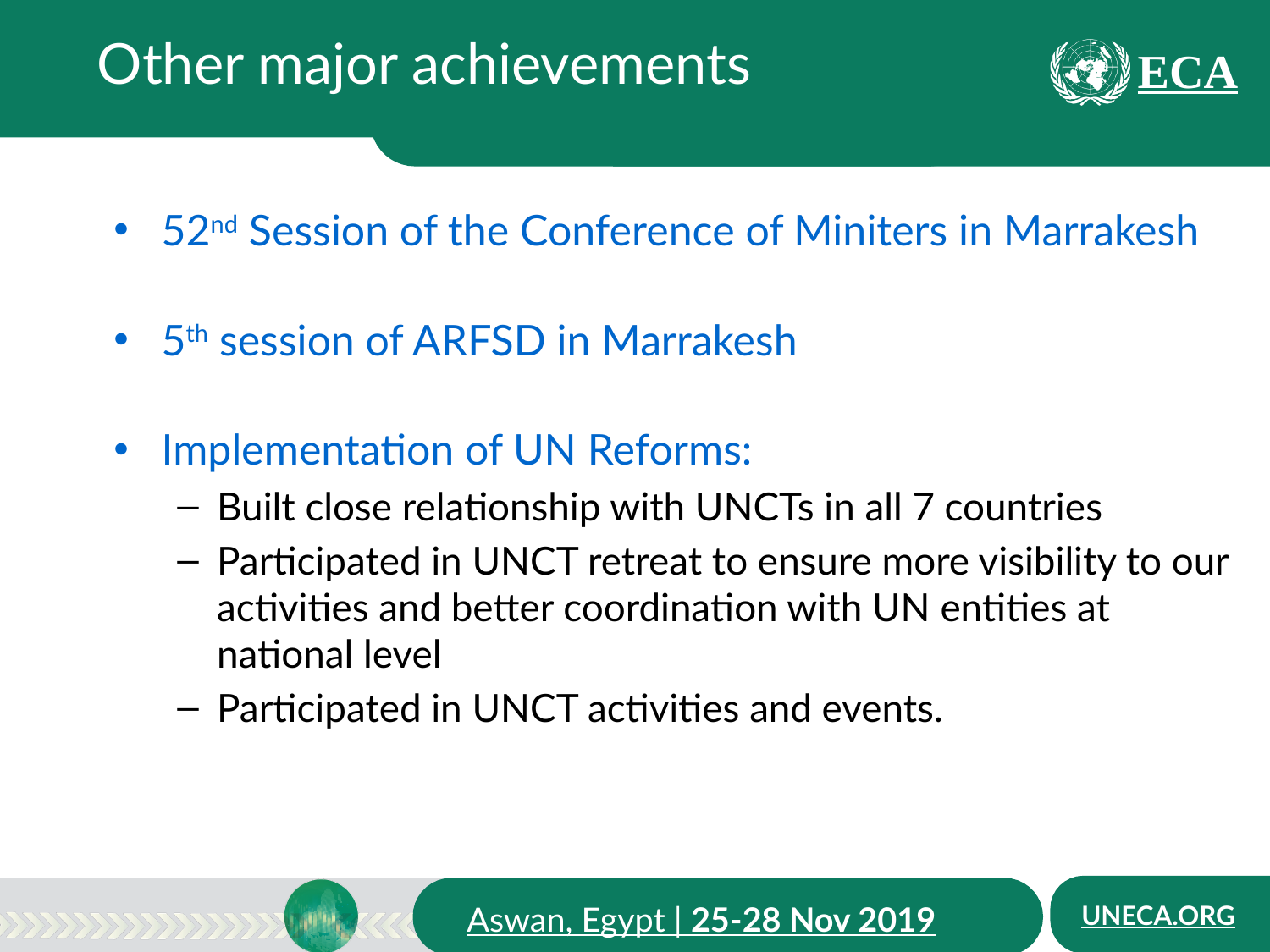

Other major achievements
52nd Session of the Conference of Miniters in Marrakesh
5th session of ARFSD in Marrakesh
Implementation of UN Reforms:
Built close relationship with UNCTs in all 7 countries
Participated in UNCT retreat to ensure more visibility to our activities and better coordination with UN entities at national level
Participated in UNCT activities and events.